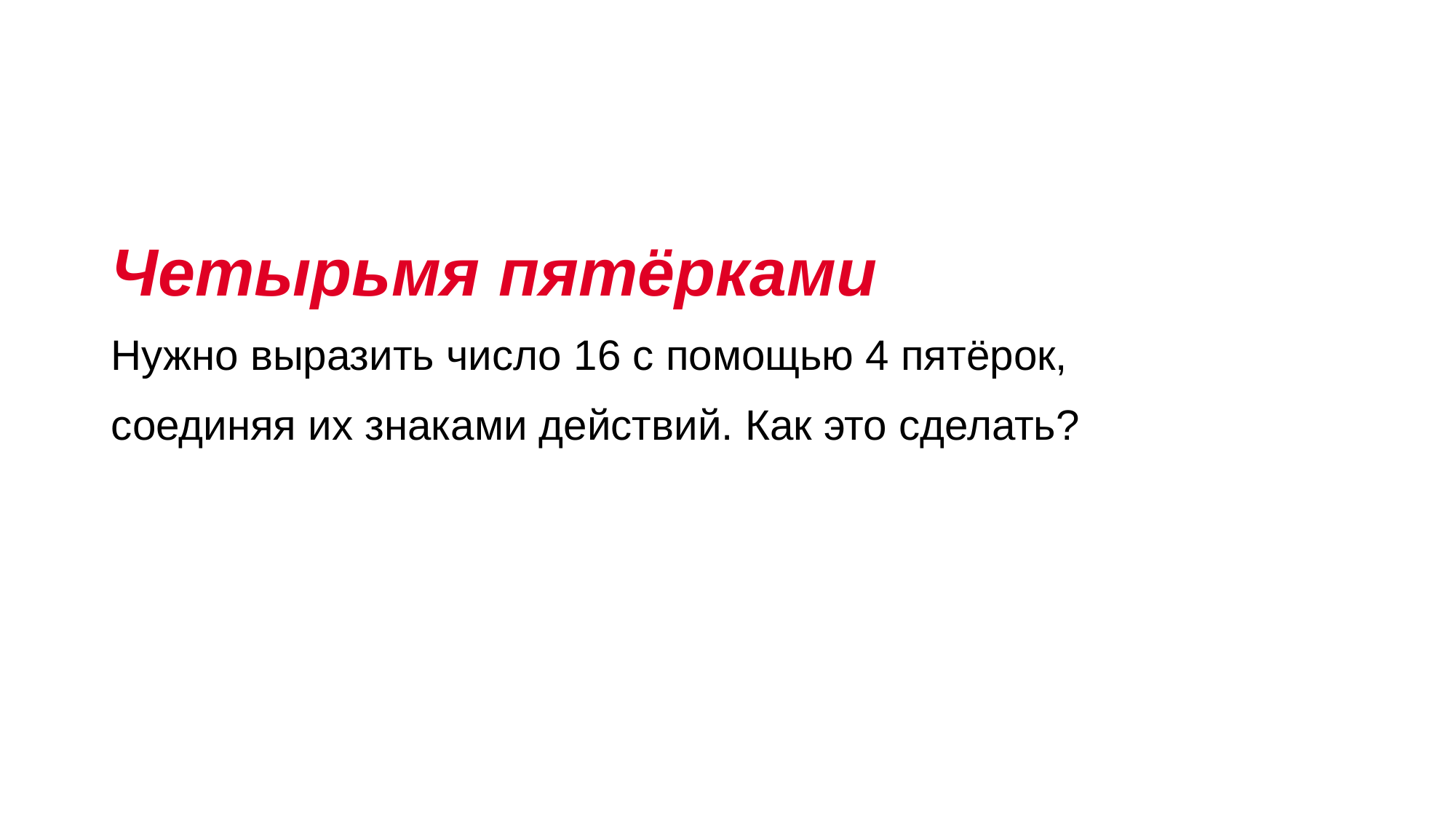

#
Четырьмя пятёрками
Нужно выразить число 16 с помощью 4 пятёрок,
соединяя их знаками действий. Как это сделать?